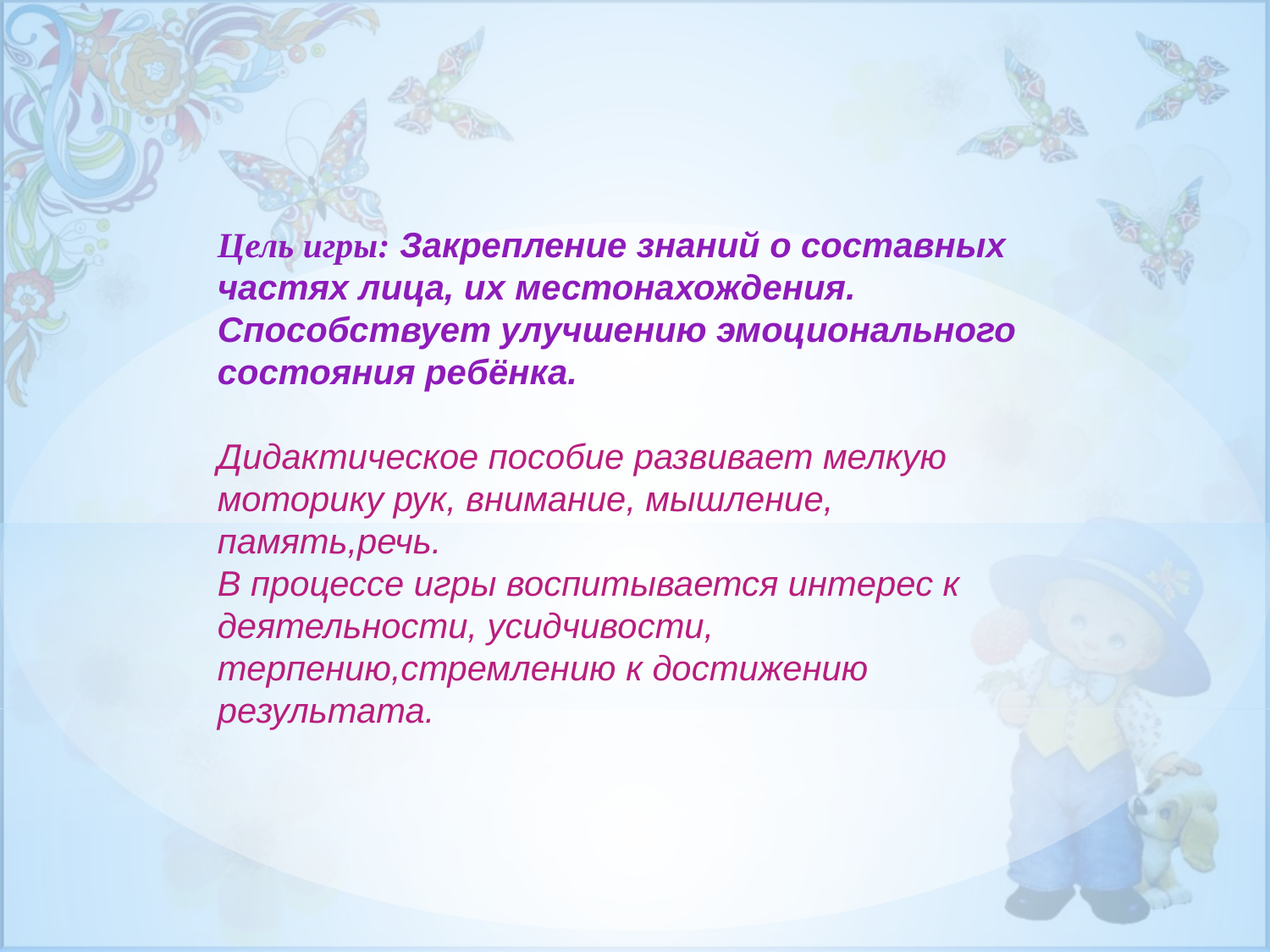

Цель игры: Закрепление знаний о составных частях лица, их местонахождения.
Способствует улучшению эмоционального состояния ребёнка.

Дидактическое пособие развивает мелкую моторику рук, внимание, мышление, память,речь.
В процессе игры воспитывается интерес к деятельности, усидчивости, терпению,стремлению к достижению результата.